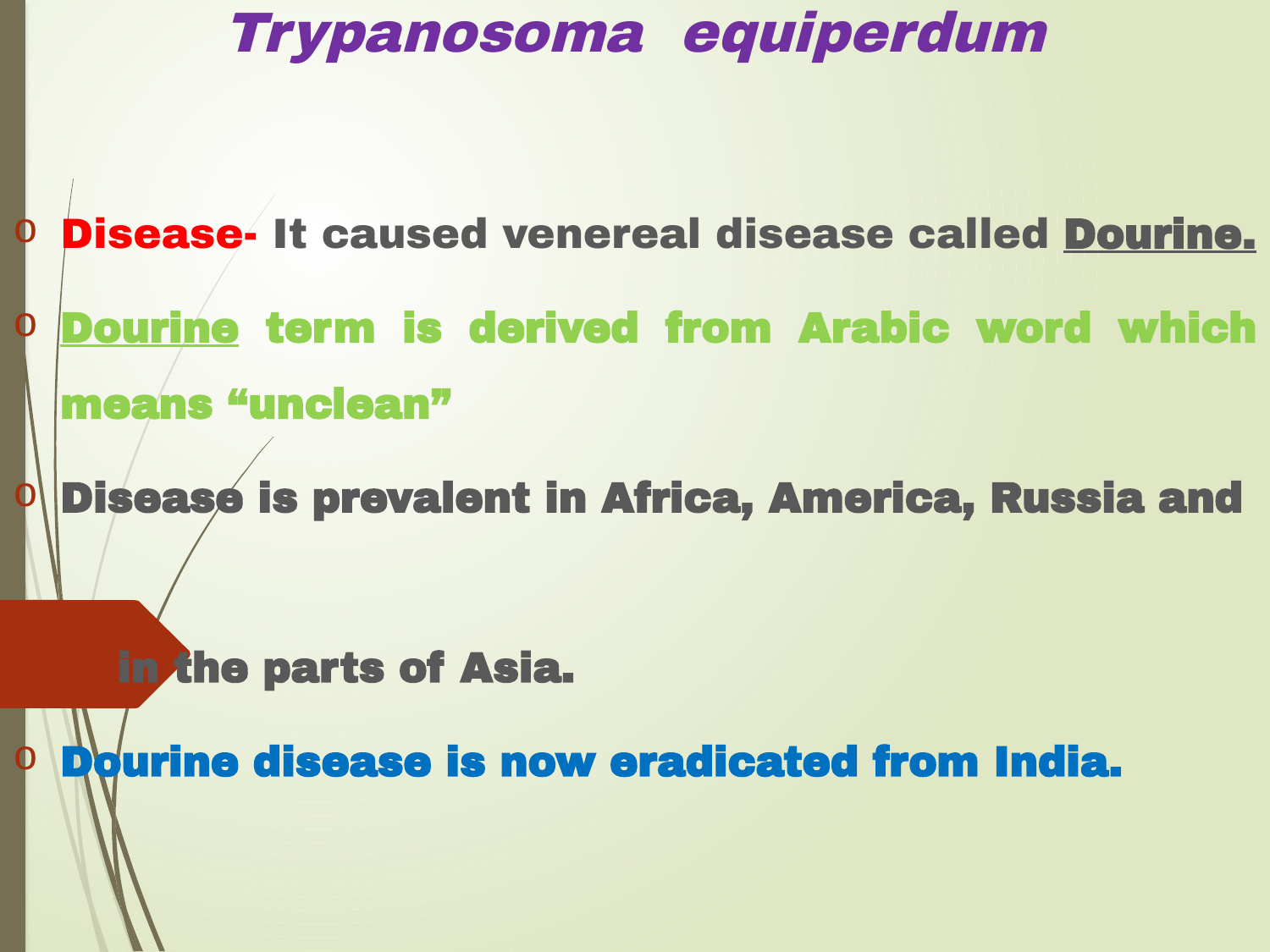

# Trypanosoma  equiperdum

Disease- It caused venereal disease called Dourine.
Dourine term is derived from Arabic word which means “unclean”
Disease is prevalent in Africa, America, Russia and
    in the parts of Asia.
Dourine disease is now eradicated from India.